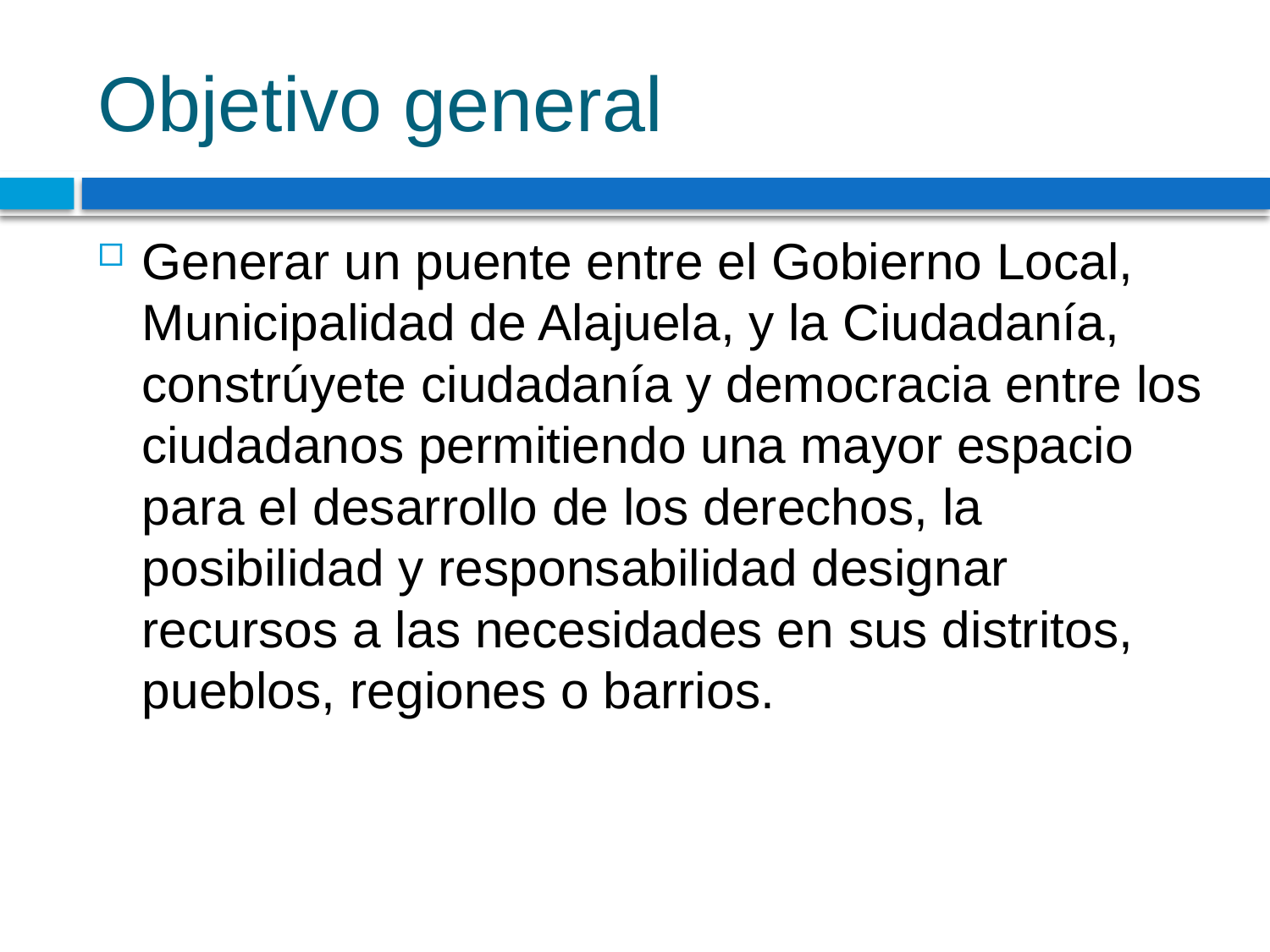

# Objetivo general
Generar un puente entre el Gobierno Local, Municipalidad de Alajuela, y la Ciudadanía, constrúyete ciudadanía y democracia entre los ciudadanos permitiendo una mayor espacio para el desarrollo de los derechos, la posibilidad y responsabilidad designar recursos a las necesidades en sus distritos, pueblos, regiones o barrios.